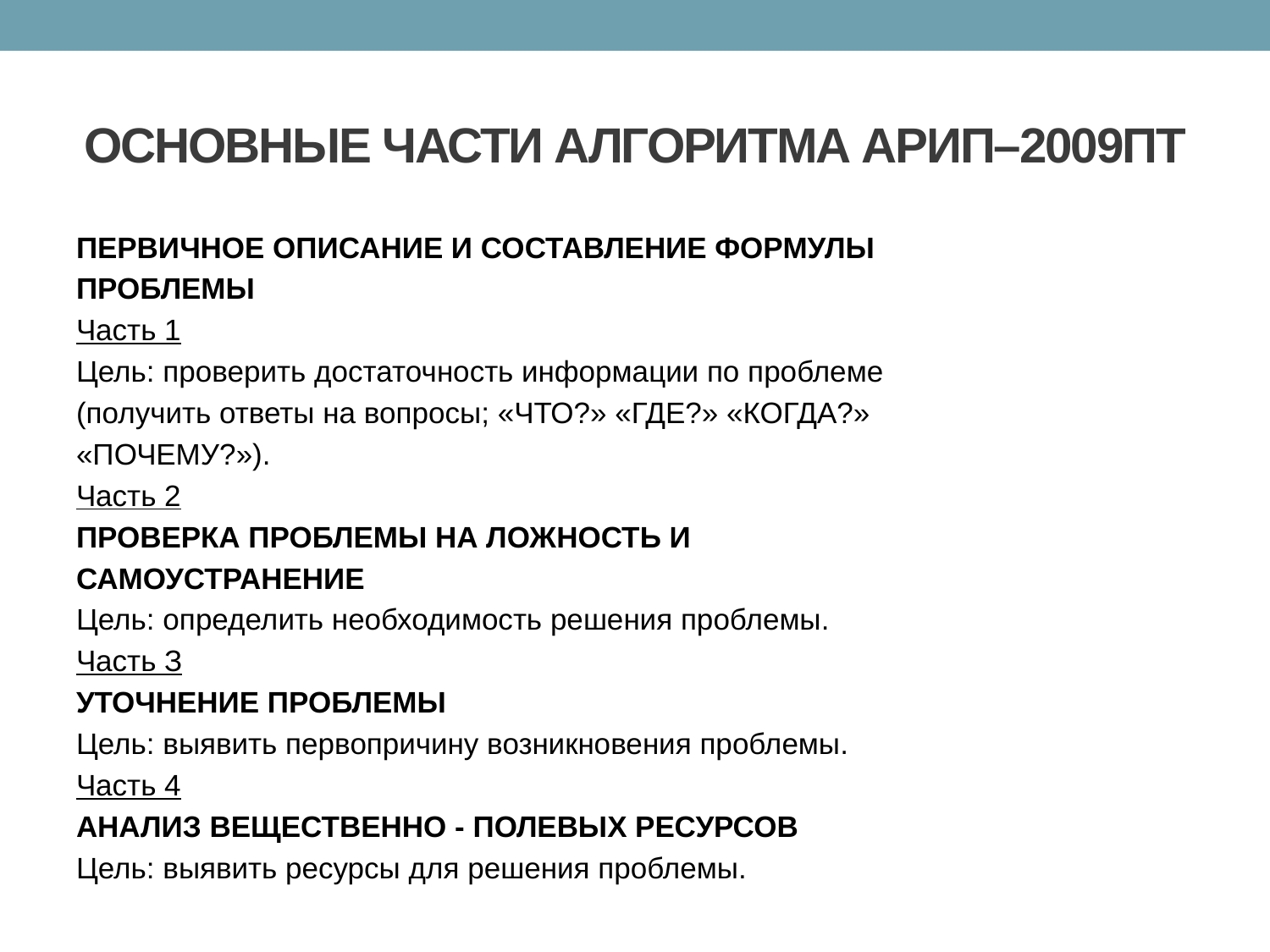

# ОСНОВНЫЕ ЧАСТИ АЛГОРИТМА АРИП–2009ПТ
ПЕРВИЧНОЕ ОПИСАНИЕ И СОСТАВЛЕНИЕ ФОРМУЛЫ
ПРОБЛЕМЫ
Часть 1
Цель: проверить достаточность информации по проблеме
(получить ответы на вопросы; «ЧТО?» «ГДЕ?» «КОГДА?»
«ПОЧЕМУ?»).
Часть 2
ПРОВЕРКА ПРОБЛЕМЫ НА ЛОЖНОСТЬ И
САМОУСТРАНЕНИЕ
Цель: определить необходимость решения проблемы.
Часть З
УТОЧНЕНИЕ ПРОБЛЕМЫ
Цель: выявить первопричину возникновения проблемы.
Часть 4
АНАЛИЗ ВЕЩЕСТВЕННО - ПОЛЕВЫХ РЕСУРСОВ
Цель: выявить ресурсы для решения проблемы.